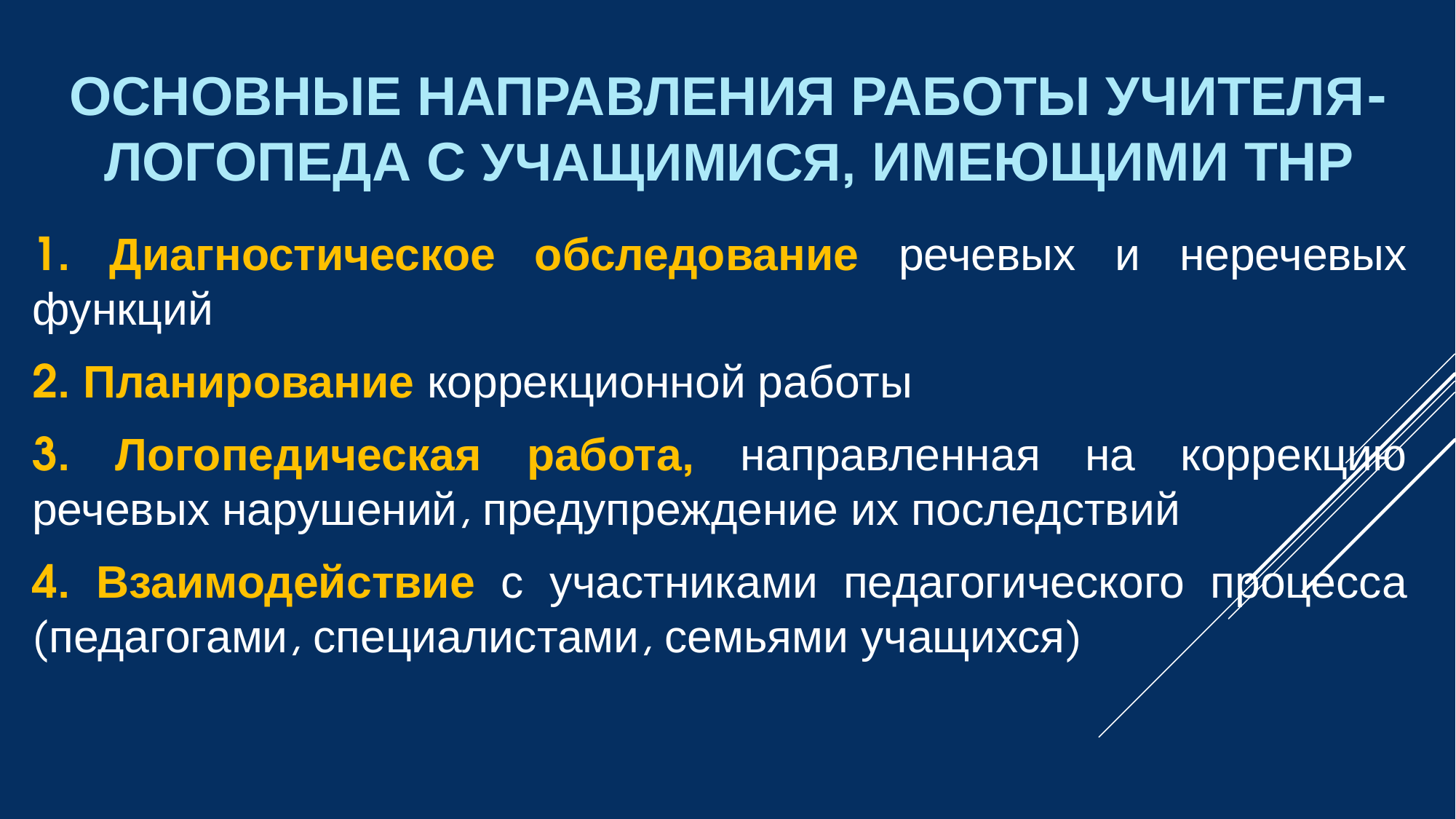

# Основные направления работы учителя-логопеда с учащимися, имеющими ТНР
1. Диагностическое обследование речевых и неречевых функций
2. Планирование коррекционной работы
3. Логопедическая работа, направленная на коррекцию речевых нарушений, предупреждение их последствий
4. Взаимодействие с участниками педагогического процесса (педагогами, специалистами, семьями учащихся)